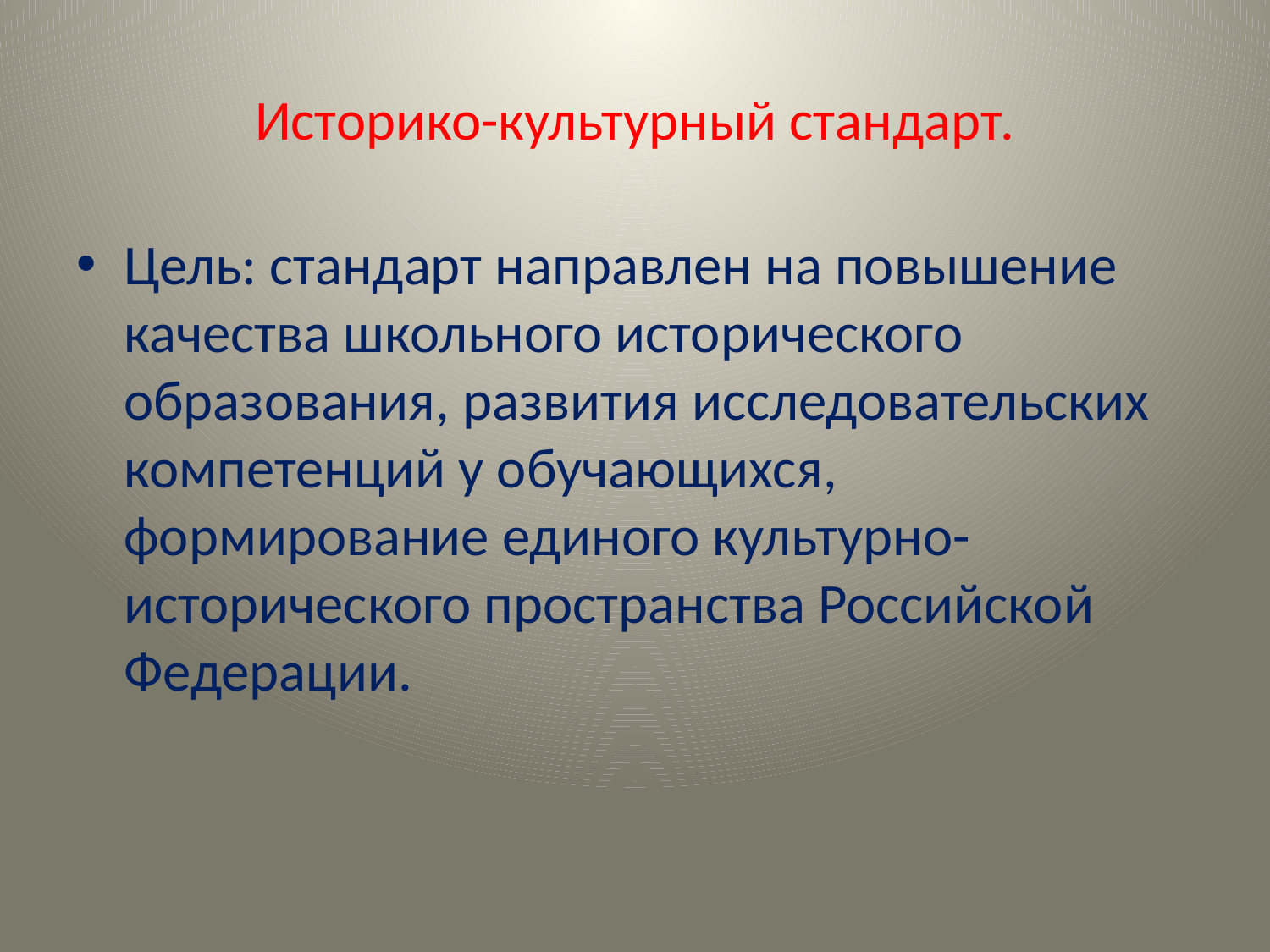

# Историко-культурный стандарт.
Цель: стандарт направлен на повышение качества школьного исторического образования, развития исследовательских компетенций у обучающихся, формирование единого культурно-исторического пространства Российской Федерации.